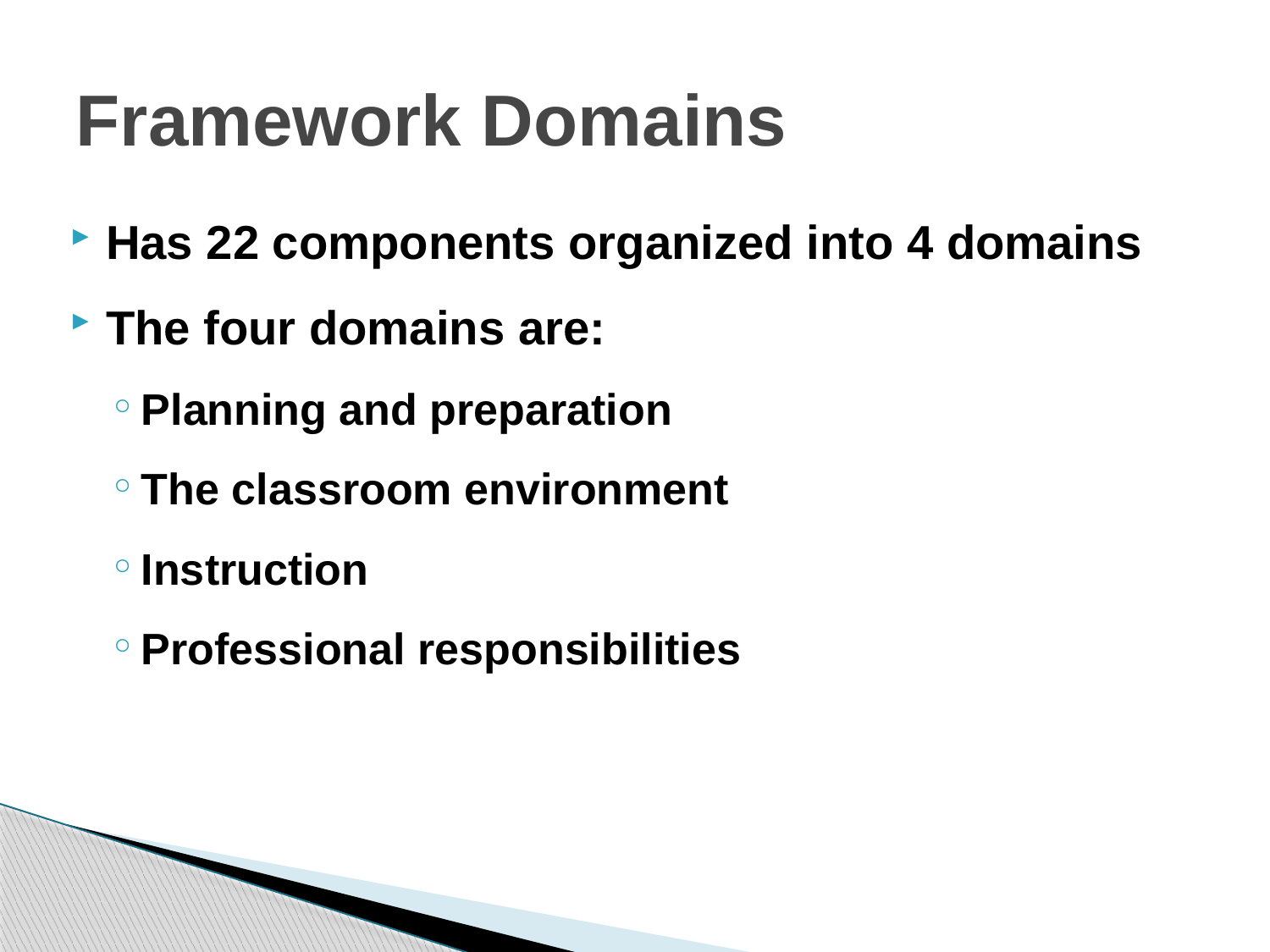

# Framework Domains
Has 22 components organized into 4 domains
The four domains are:
Planning and preparation
The classroom environment
Instruction
Professional responsibilities